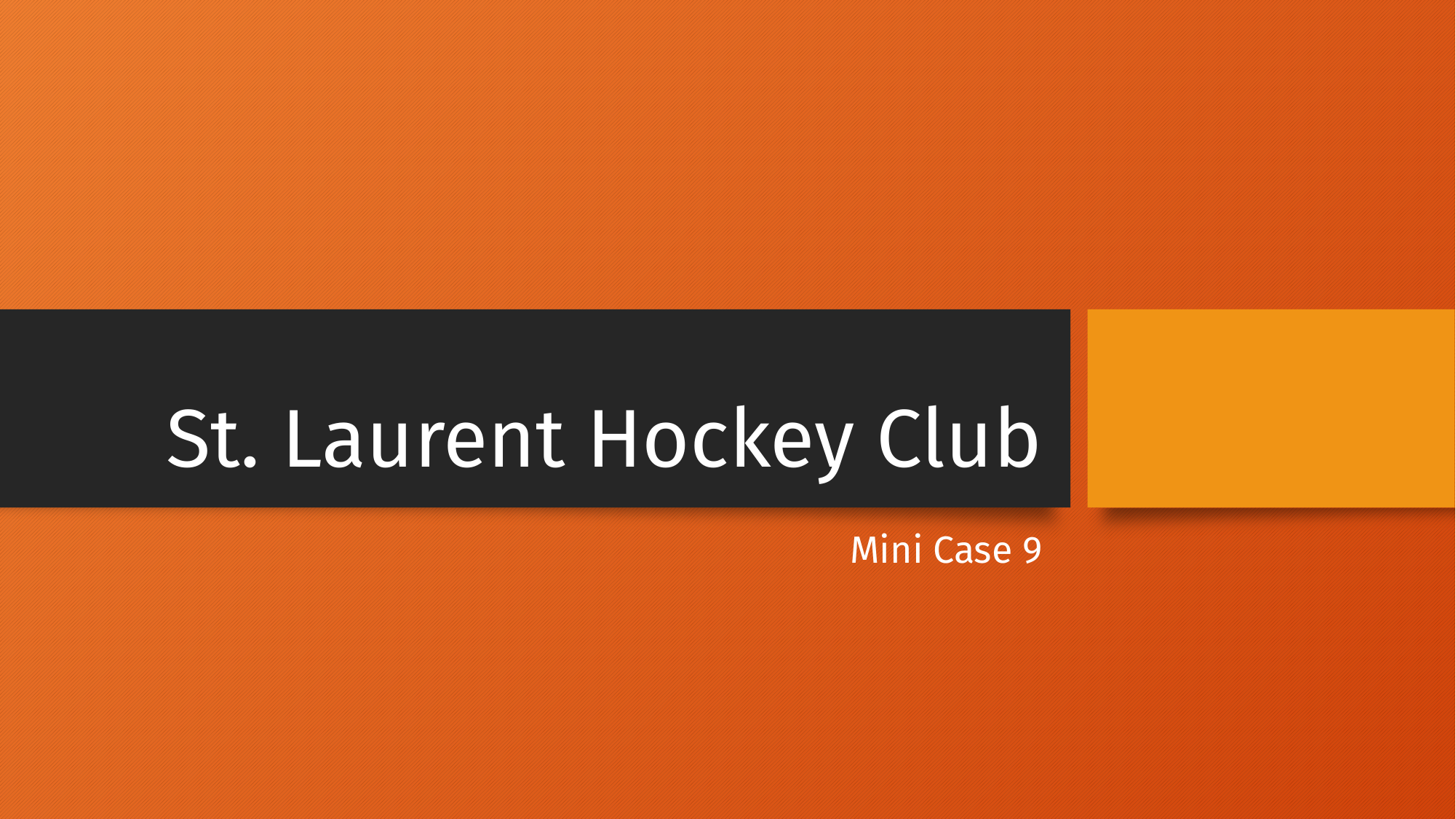

# St. Laurent Hockey Club
Mini Case 9